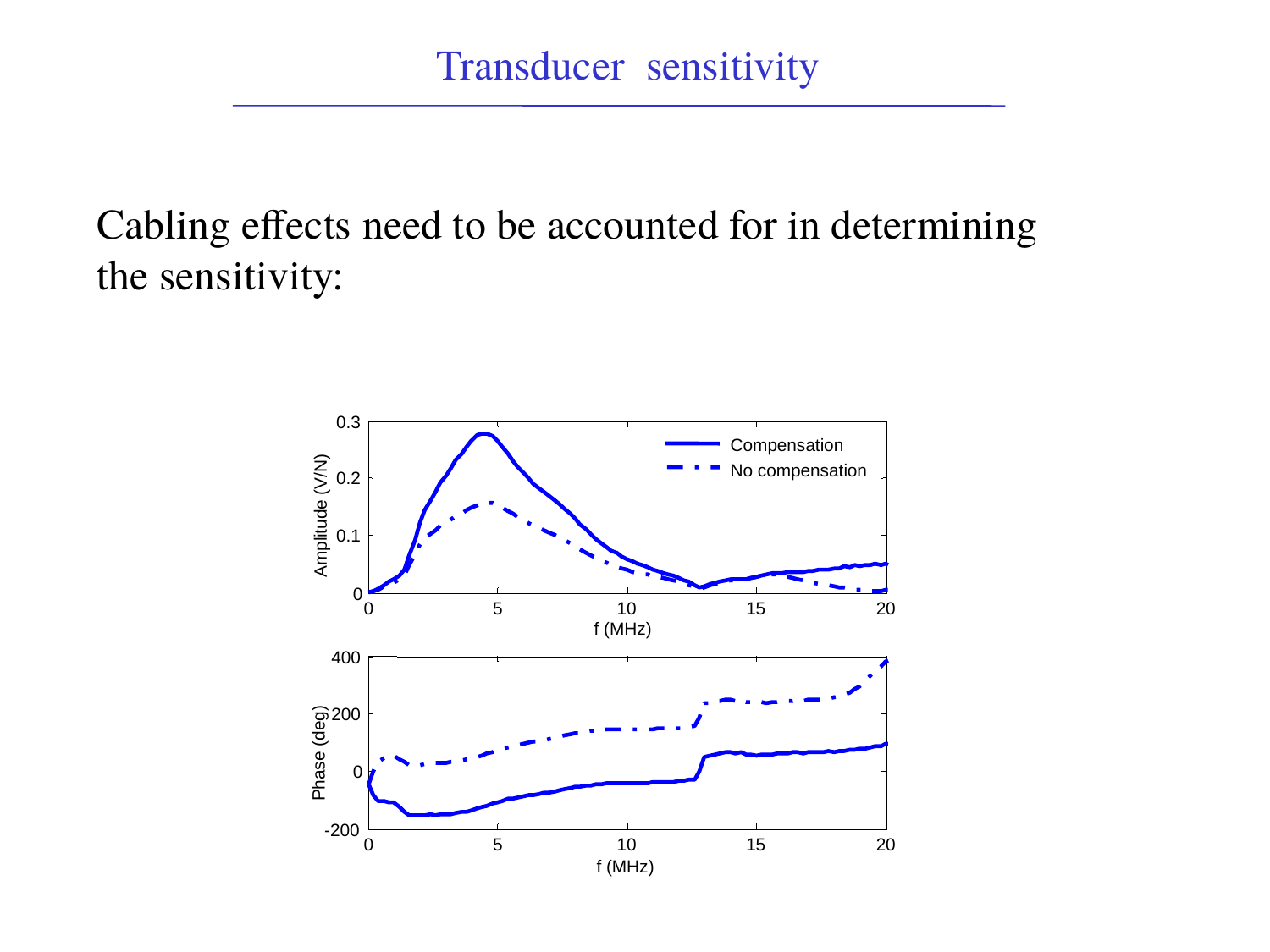

Transducer  sensitivity

Cabling effects need to be accounted for in determining the sensitivity:

0.3

Compensation

No compensation
0.2

Amplitude (V/N)
0.1

0

0
5
10
15
20
f (MHz)
400

200

Phase (deg)

0

-200

0
5
10
15
20
f (MHz)